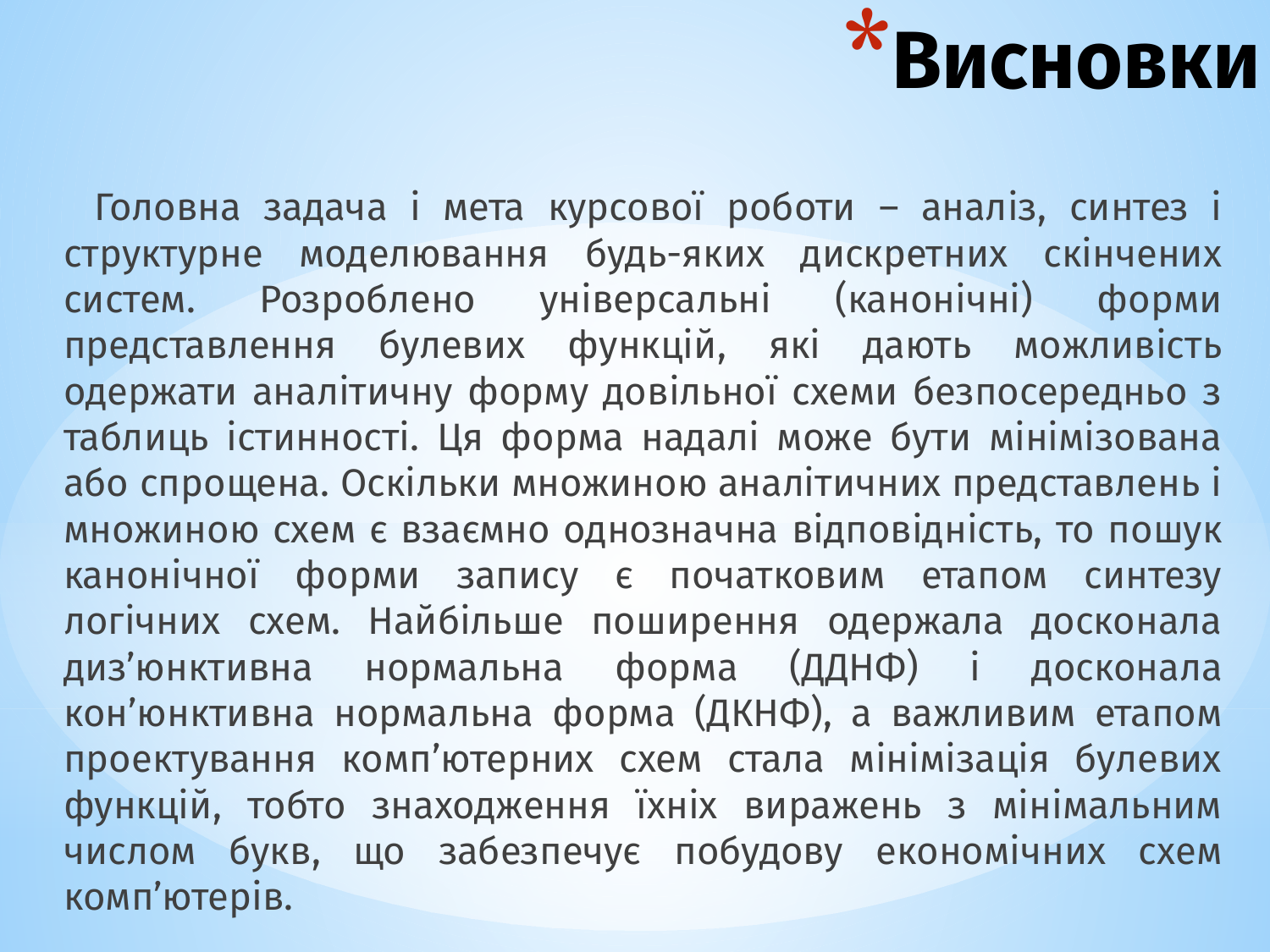

# Висновки
Головна задача і мета курсової роботи ― аналіз, синтез і структурне моделювання будь-яких дискретних скінчених систем. Розроблено універсальні (канонічні) форми представлення булевих функцій, які дають можливість одержати аналітичну форму довільної схеми безпосередньо з таблиць істинності. Ця форма надалі може бути мінімізована або спрощена. Оскільки множиною аналітичних представлень і множиною схем є взаємно однозначна відповідність, то пошук канонічної форми запису є початковим етапом синтезу логічних схем. Найбільше поширення одержала досконала диз’юнктивна нормальна форма (ДДНФ) і досконала кон’юнктивна нормальна форма (ДКНФ), а важливим етапом проектування комп’ютерних схем стала мінімізація булевих функцій, тобто знаходження їхніх виражень з мінімальним числом букв, що забезпечує побудову економічних схем комп’ютерів.